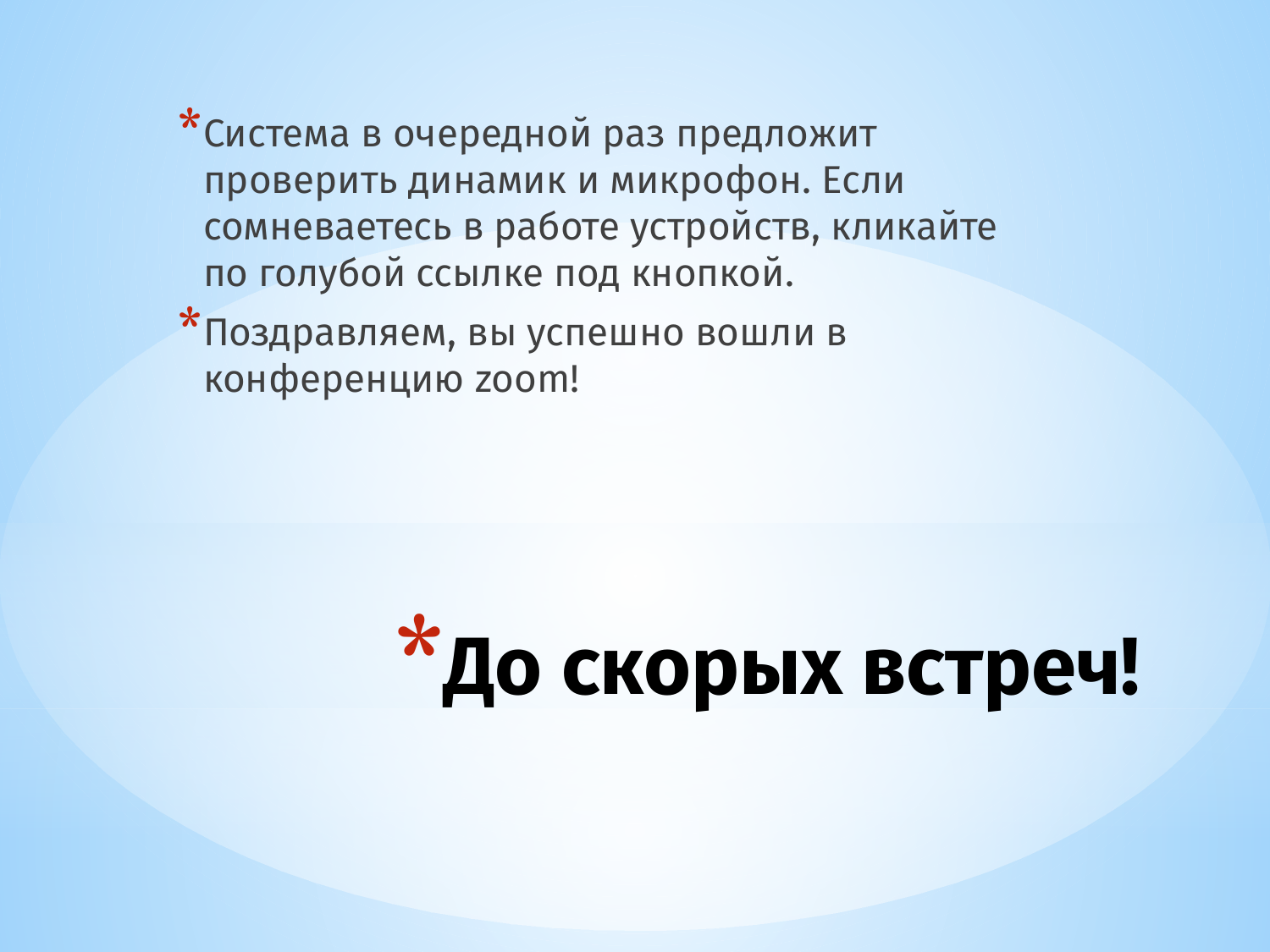

Система в очередной раз предложит проверить динамик и микрофон. Если сомневаетесь в работе устройств, кликайте по голубой ссылке под кнопкой.
Поздравляем, вы успешно вошли в конференцию zoom!
# До скорых встреч!